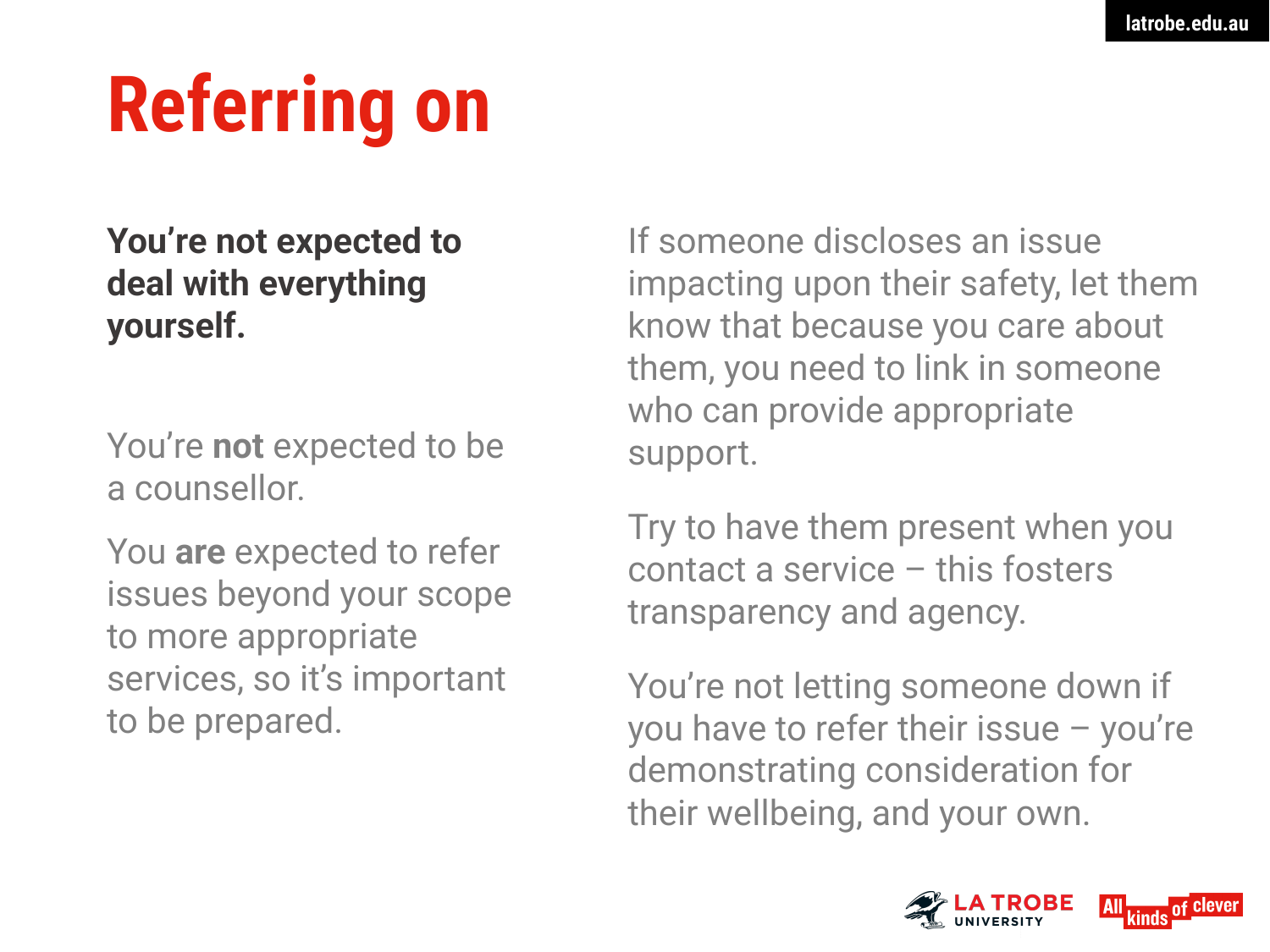

# Referring on
You’re not expected to deal with everything yourself.
If someone discloses an issue impacting upon their safety, let them know that because you care about them, you need to link in someone who can provide appropriate support.
Try to have them present when you contact a service – this fosters transparency and agency.
You’re not letting someone down if you have to refer their issue – you’re demonstrating consideration for their wellbeing, and your own.

You’re not expected to be a counsellor.
You are expected to refer issues beyond your scope to more appropriate services, so it’s important to be prepared.